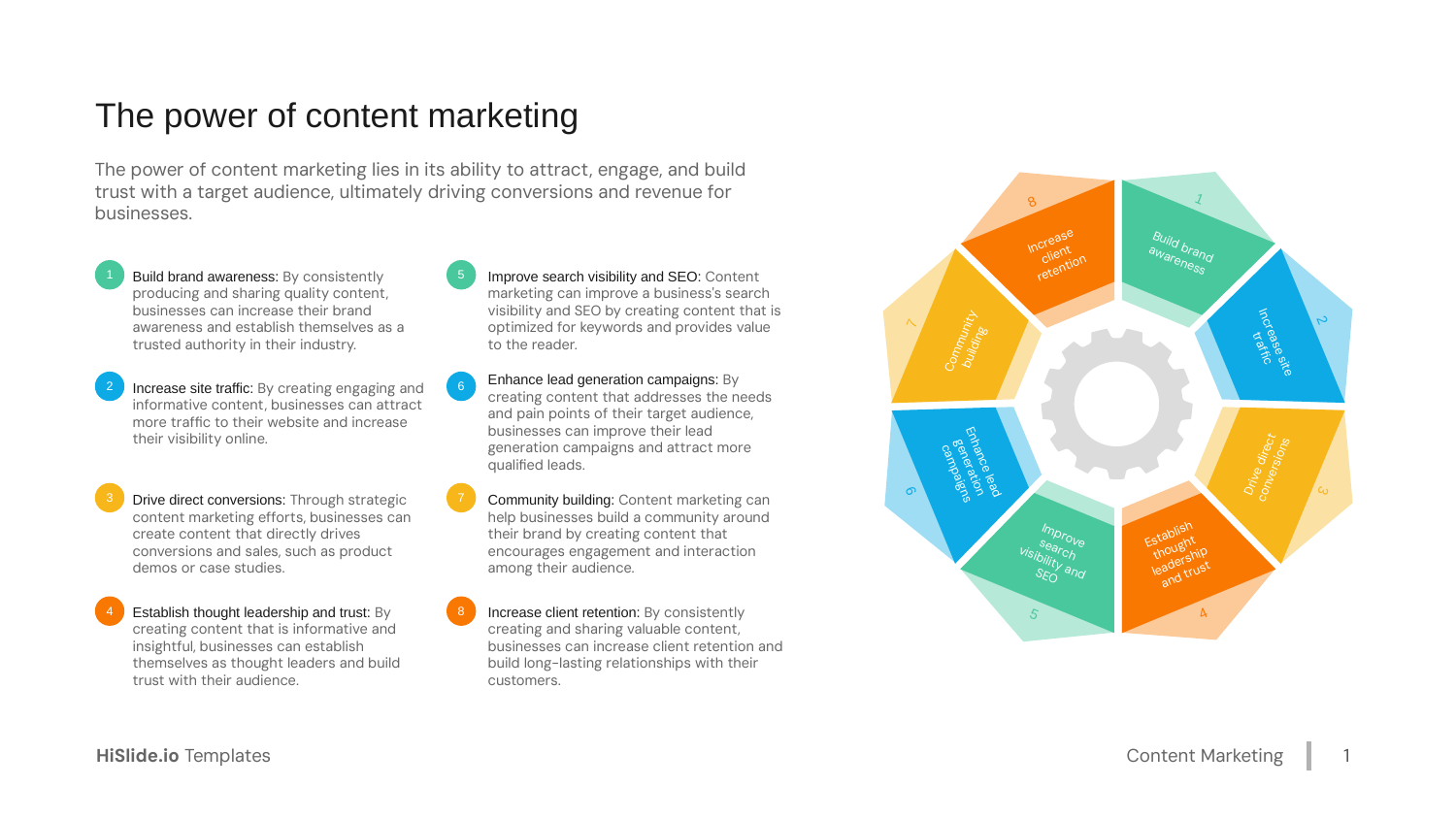

The power of content marketing
The power of content marketing lies in its ability to attract, engage, and build trust with a target audience, ultimately driving conversions and revenue for businesses.

1
8
Increase client retention
Build brand awareness

2
7
Community building
Increase site traffic

Enhance lead generation campaigns
Drive direct conversions
6
3

Establish thought leadership and trust
Improve search visibility and SEO

4
5

1

2

3

4

5

6

7

8
Build brand awareness: By consistently producing and sharing quality content, businesses can increase their brand awareness and establish themselves as a trusted authority in their industry.
Improve search visibility and SEO: Content marketing can improve a business's search visibility and SEO by creating content that is optimized for keywords and provides value to the reader.
Increase site traffic: By creating engaging and informative content, businesses can attract more traffic to their website and increase their visibility online.
Enhance lead generation campaigns: By creating content that addresses the needs and pain points of their target audience, businesses can improve their lead generation campaigns and attract more qualified leads.
Drive direct conversions: Through strategic content marketing efforts, businesses can create content that directly drives conversions and sales, such as product demos or case studies.
Community building: Content marketing can help businesses build a community around their brand by creating content that encourages engagement and interaction among their audience.
Establish thought leadership and trust: By creating content that is informative and insightful, businesses can establish themselves as thought leaders and build trust with their audience.
Increase client retention: By consistently creating and sharing valuable content, businesses can increase client retention and build long-lasting relationships with their customers.
1